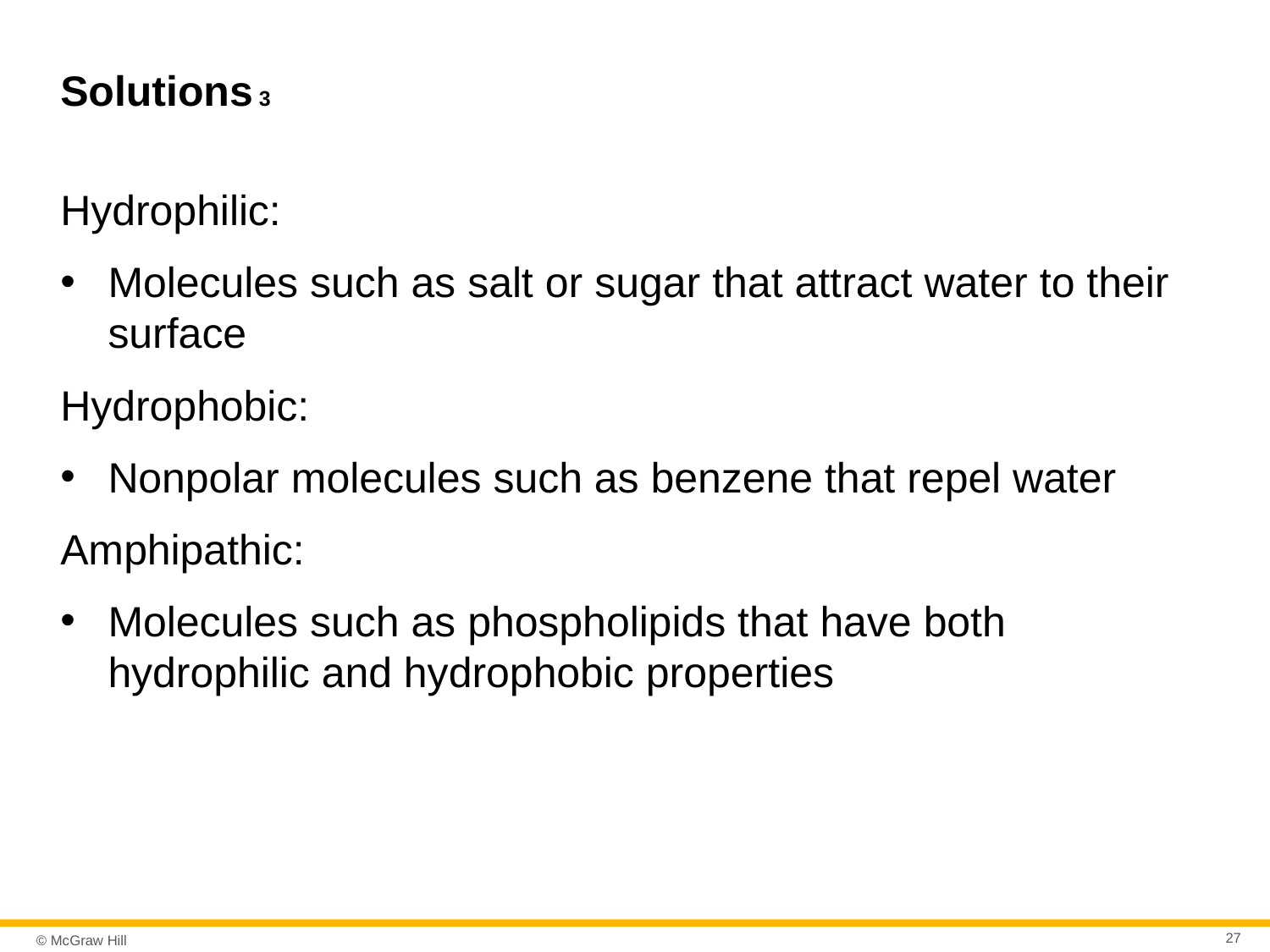

# Solutions 3
Hydrophilic:
Molecules such as salt or sugar that attract water to their surface
Hydrophobic:
Nonpolar molecules such as benzene that repel water
Amphipathic:
Molecules such as phospholipids that have both hydrophilic and hydrophobic properties